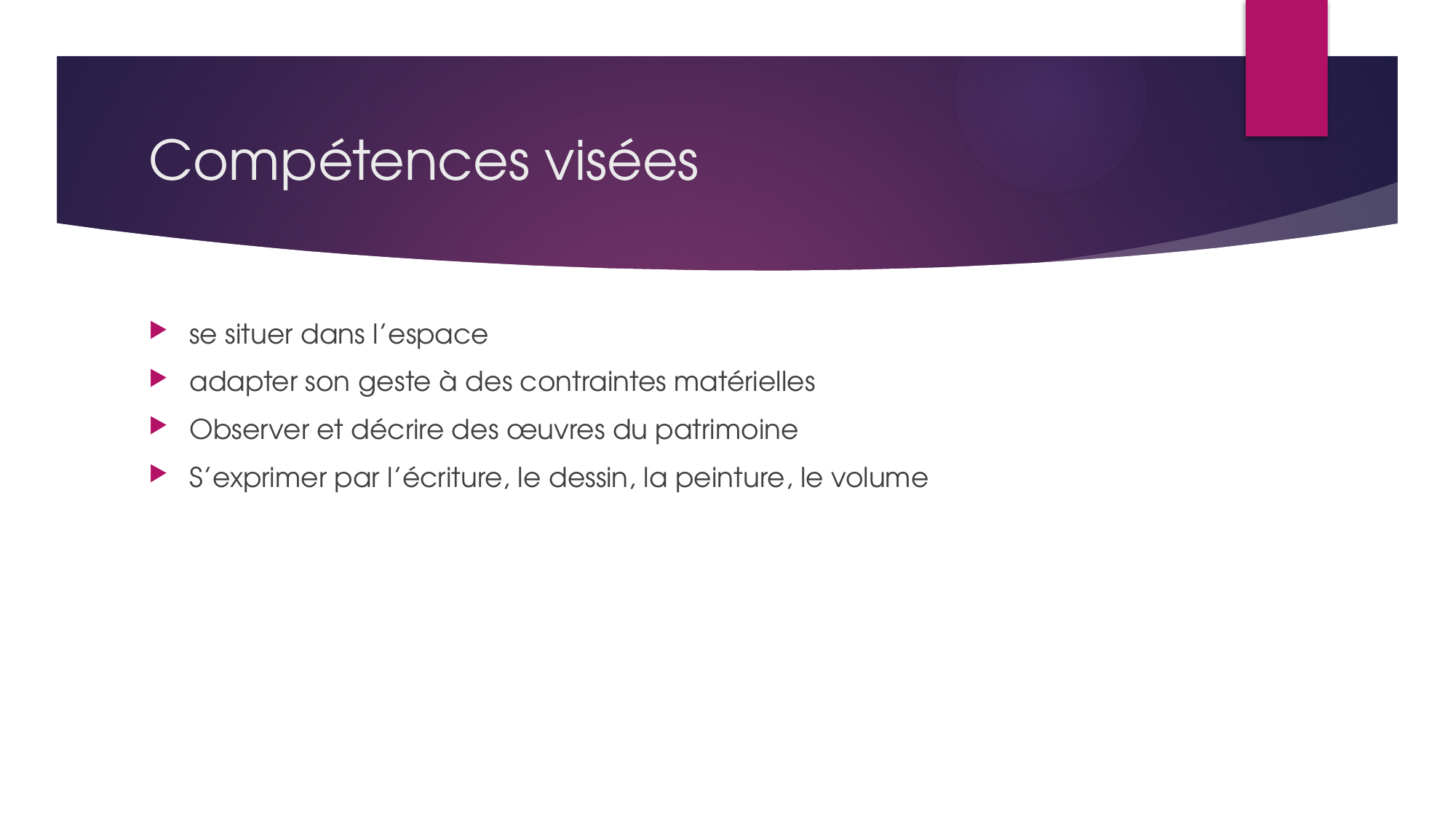

# Compétences visées
se situer dans l’espace
adapter son geste à des contraintes matérielles
Observer et décrire des œuvres du patrimoine
S’exprimer par l’écriture, le dessin, la peinture, le volume